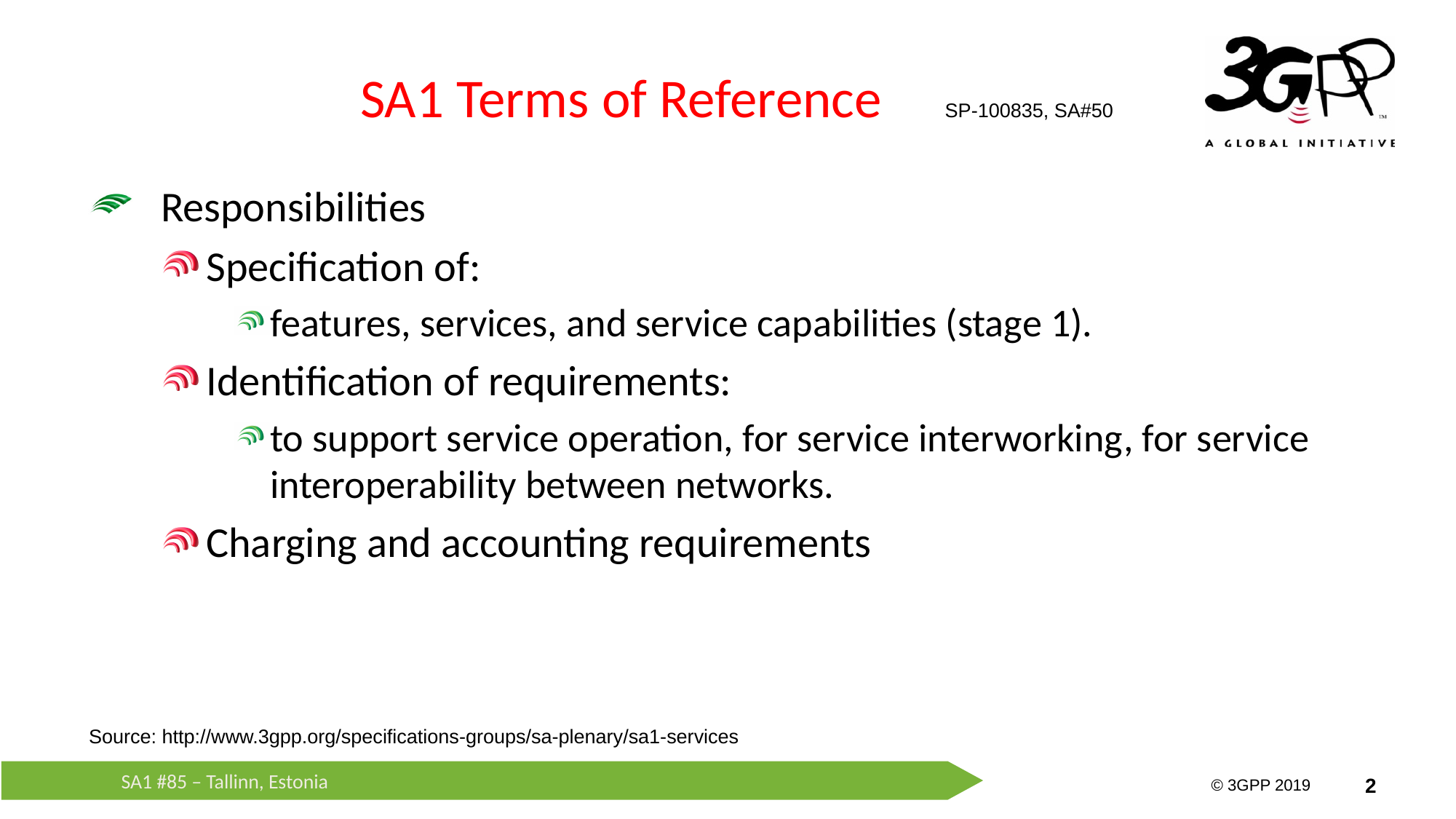

# SA1 Terms of Reference
SP-100835, SA#50
Responsibilities
Specification of:
features, services, and service capabilities (stage 1).
Identification of requirements:
to support service operation, for service interworking, for service interoperability between networks.
Charging and accounting requirements

Source: http://www.3gpp.org/specifications-groups/sa-plenary/sa1-services